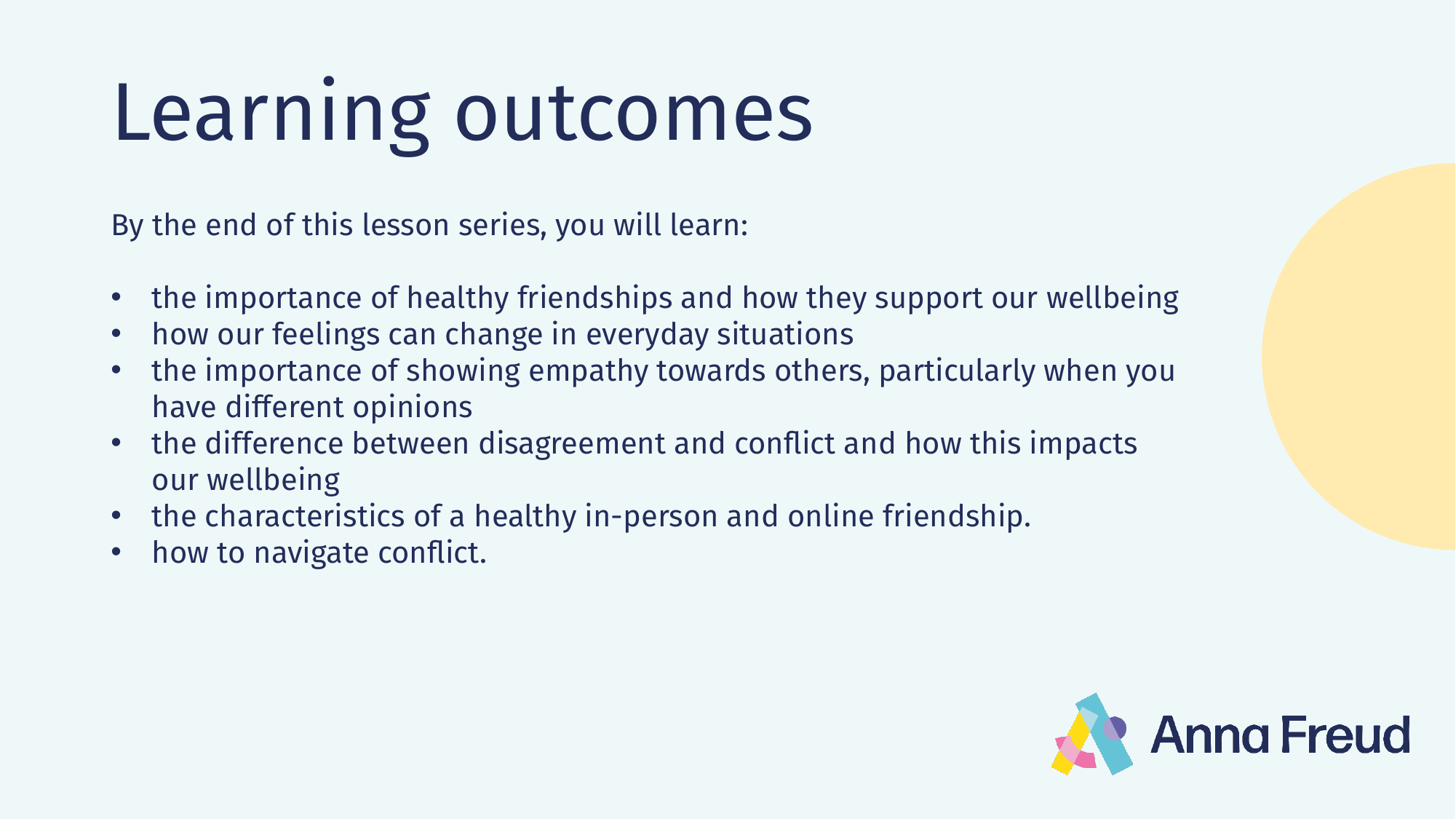

# Learning outcomes
By the end of this lesson series, you will learn:

the importance of healthy friendships and how they support our wellbeing
how our feelings can change in everyday situations
the importance of showing empathy towards others, particularly when you
have different opinions
the difference between disagreement and conflict and how this impacts
our wellbeing
the characteristics of a healthy in-person and online friendship.
how to navigate conflict.